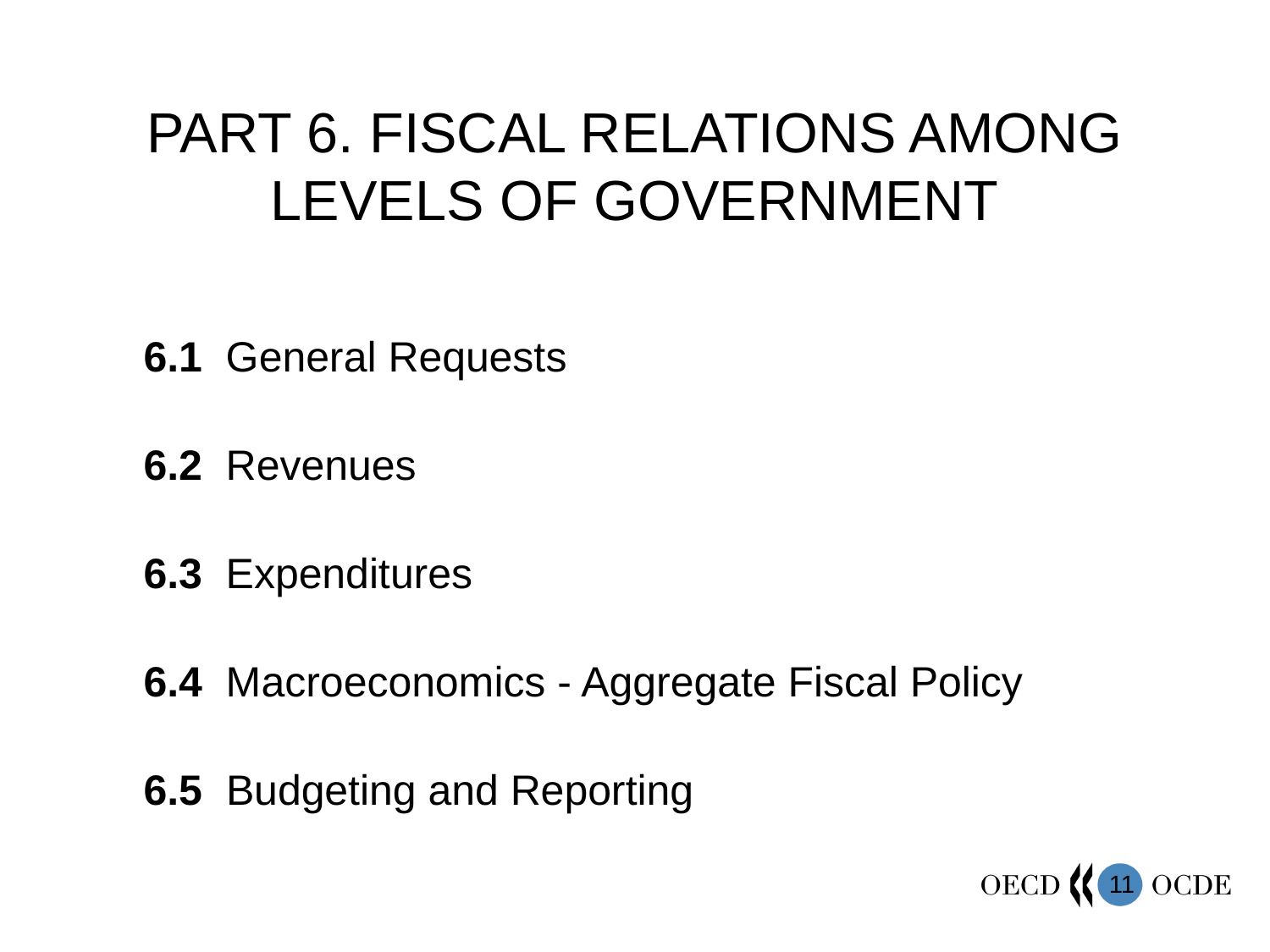

# PART 6. FISCAL RELATIONS AMONG LEVELS OF GOVERNMENT

   6.1  General Requests

   6.2  Revenues

   6.3  Expenditures

   6.4  Macroeconomics - Aggregate Fiscal Policy

   6.5  Budgeting and Reporting